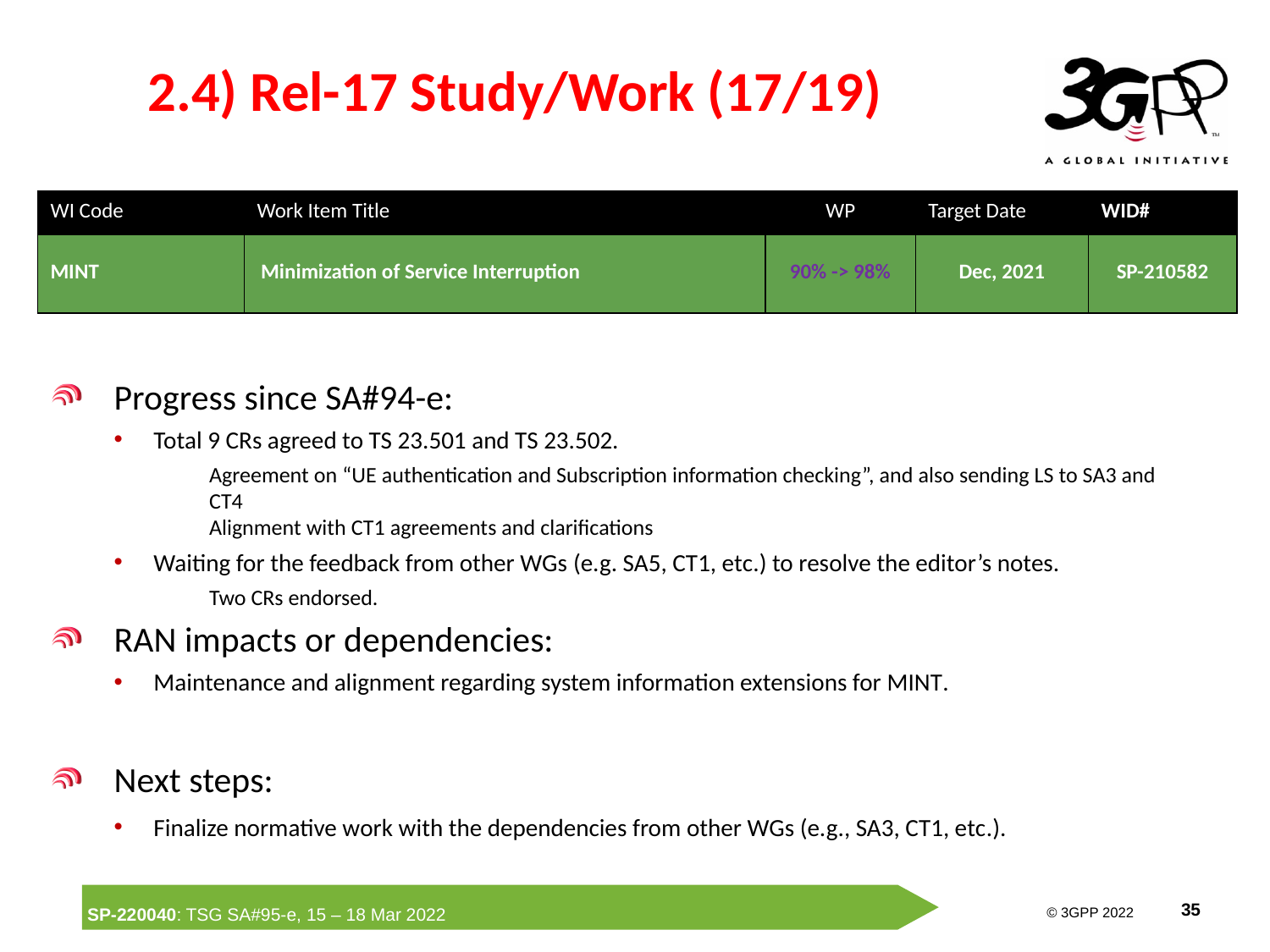

# 2.4) Rel-17 Study/Work (17/19)
| WI Code | Work Item Title | WP | Target Date | WID# |
| --- | --- | --- | --- | --- |
| MINT | Minimization of Service Interruption | 90% -> 98% | Dec, 2021 | SP-210582 |
Progress since SA#94-e:
Total 9 CRs agreed to TS 23.501 and TS 23.502.
Agreement on “UE authentication and Subscription information checking”, and also sending LS to SA3 and CT4
Alignment with CT1 agreements and clarifications
Waiting for the feedback from other WGs (e.g. SA5, CT1, etc.) to resolve the editor’s notes.
Two CRs endorsed.
RAN impacts or dependencies:
Maintenance and alignment regarding system information extensions for MINT.

Next steps:
Finalize normative work with the dependencies from other WGs (e.g., SA3, CT1, etc.).